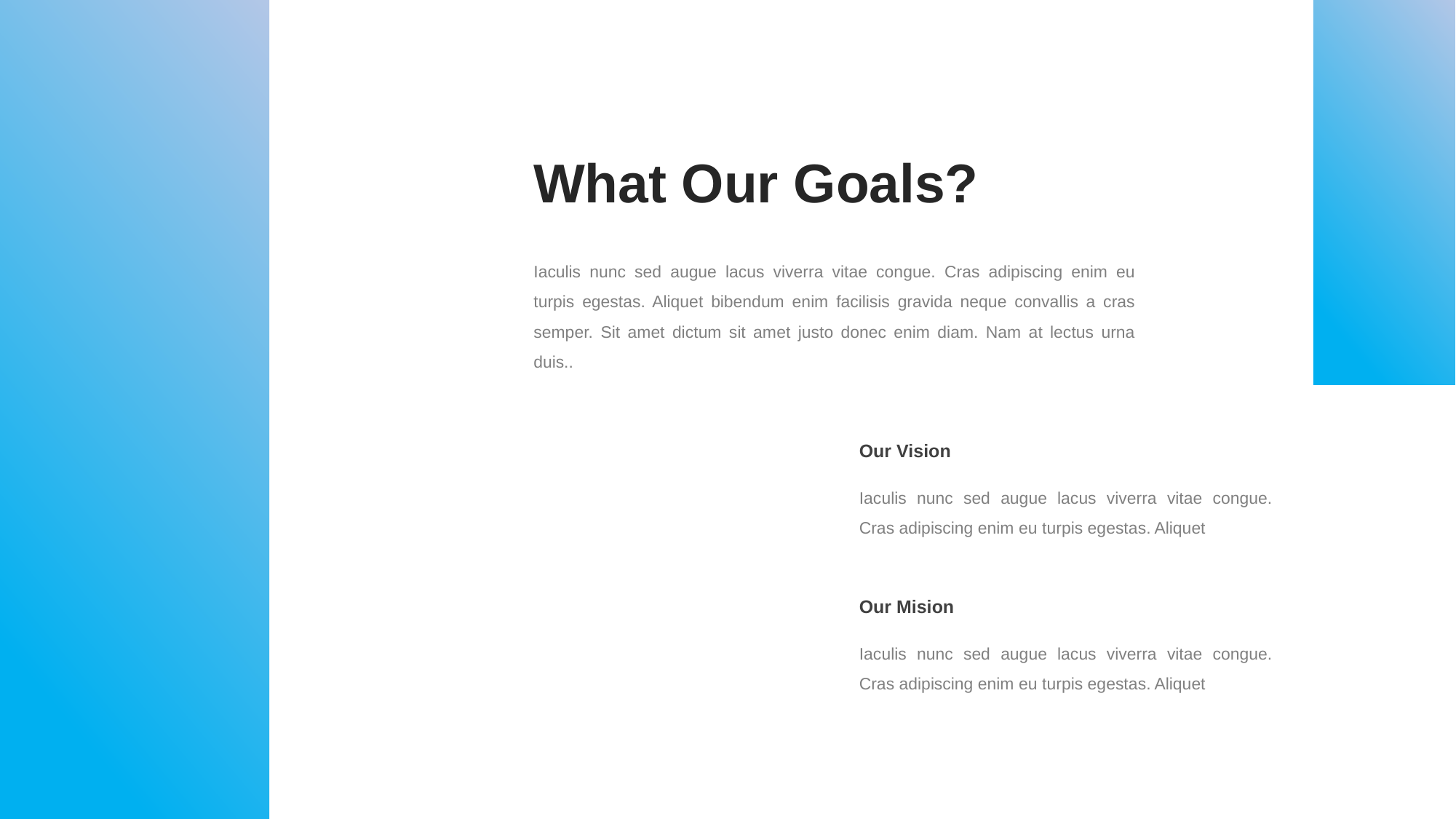

What Our Goals?
Iaculis nunc sed augue lacus viverra vitae congue. Cras adipiscing enim eu turpis egestas. Aliquet bibendum enim facilisis gravida neque convallis a cras semper. Sit amet dictum sit amet justo donec enim diam. Nam at lectus urna duis..

Our Vision
Iaculis nunc sed augue lacus viverra vitae congue. Cras adipiscing enim eu turpis egestas. Aliquet
Our Mision
Iaculis nunc sed augue lacus viverra vitae congue. Cras adipiscing enim eu turpis egestas. Aliquet